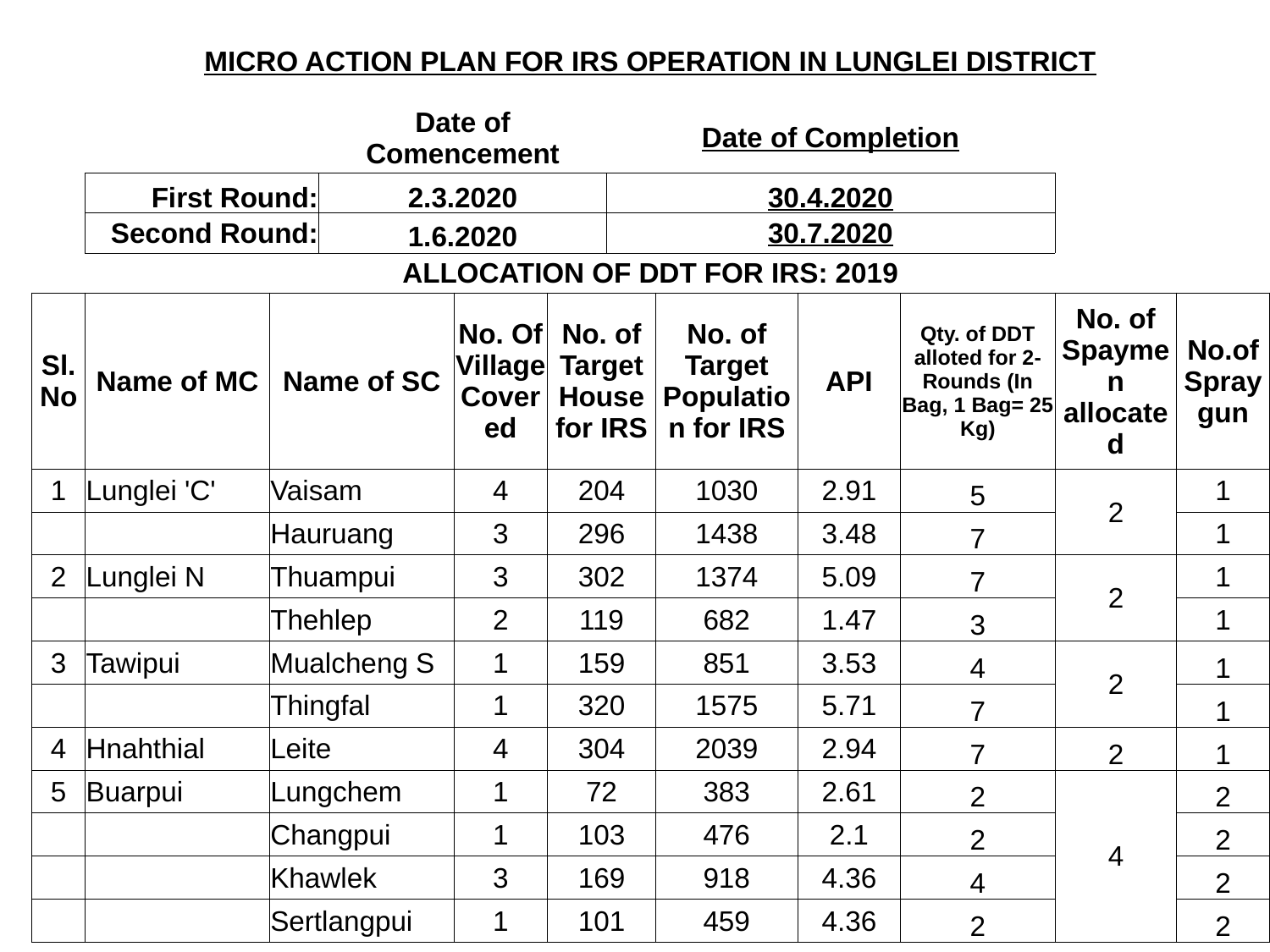

| MICRO ACTION PLAN FOR IRS OPERATION IN LUNGLEI DISTRICT |  |  |  |  |  |  |  |  |  |  |  |
| --- | --- | --- | --- | --- | --- | --- | --- | --- | --- | --- | --- |
|  |  |  | Date of Comencement |  |  | Date of Completion |  |  |  |  |  |
|  | First Round: |  | 2.3.2020 |  |  | 30.4.2020 |  |  |  |  |  |
|  | Second Round: |  | 1.6.2020 |  |  | 30.7.2020 |  |  |  |  |  |
| ALLOCATION OF DDT FOR IRS: 2019 |  |  |  |  |  |  |  |  |  |  |  |
| Sl. No | Name of MC | Name of SC |  | No. Of Village Covered | No. of Target House for IRS |  | No. of Target Population for IRS | API | Qty. of DDT alloted for 2-Rounds (In Bag, 1 Bag= 25 Kg) | No. of Spaymen allocated | No.of Spray gun |
| 1 | Lunglei 'C' | Vaisam |  | 4 | 204 |  | 1030 | 2.91 | 5 | 2 | 1 |
|  |  | Hauruang |  | 3 | 296 |  | 1438 | 3.48 | 7 |  | 1 |
| 2 | Lunglei N | Thuampui |  | 3 | 302 |  | 1374 | 5.09 | 7 | 2 | 1 |
|  |  | Thehlep |  | 2 | 119 |  | 682 | 1.47 | 3 |  | 1 |
| 3 | Tawipui | Mualcheng S |  | 1 | 159 |  | 851 | 3.53 | 4 | 2 | 1 |
|  |  | Thingfal |  | 1 | 320 |  | 1575 | 5.71 | 7 |  | 1 |
| 4 | Hnahthial | Leite |  | 4 | 304 |  | 2039 | 2.94 | 7 | 2 | 1 |
| 5 | Buarpui | Lungchem |  | 1 | 72 |  | 383 | 2.61 | 2 | 4 | 2 |
|  |  | Changpui |  | 1 | 103 |  | 476 | 2.1 | 2 |  | 2 |
|  |  | Khawlek |  | 3 | 169 |  | 918 | 4.36 | 4 |  | 2 |
|  |  | Sertlangpui |  | 1 | 101 |  | 459 | 4.36 | 2 |  | 2 |